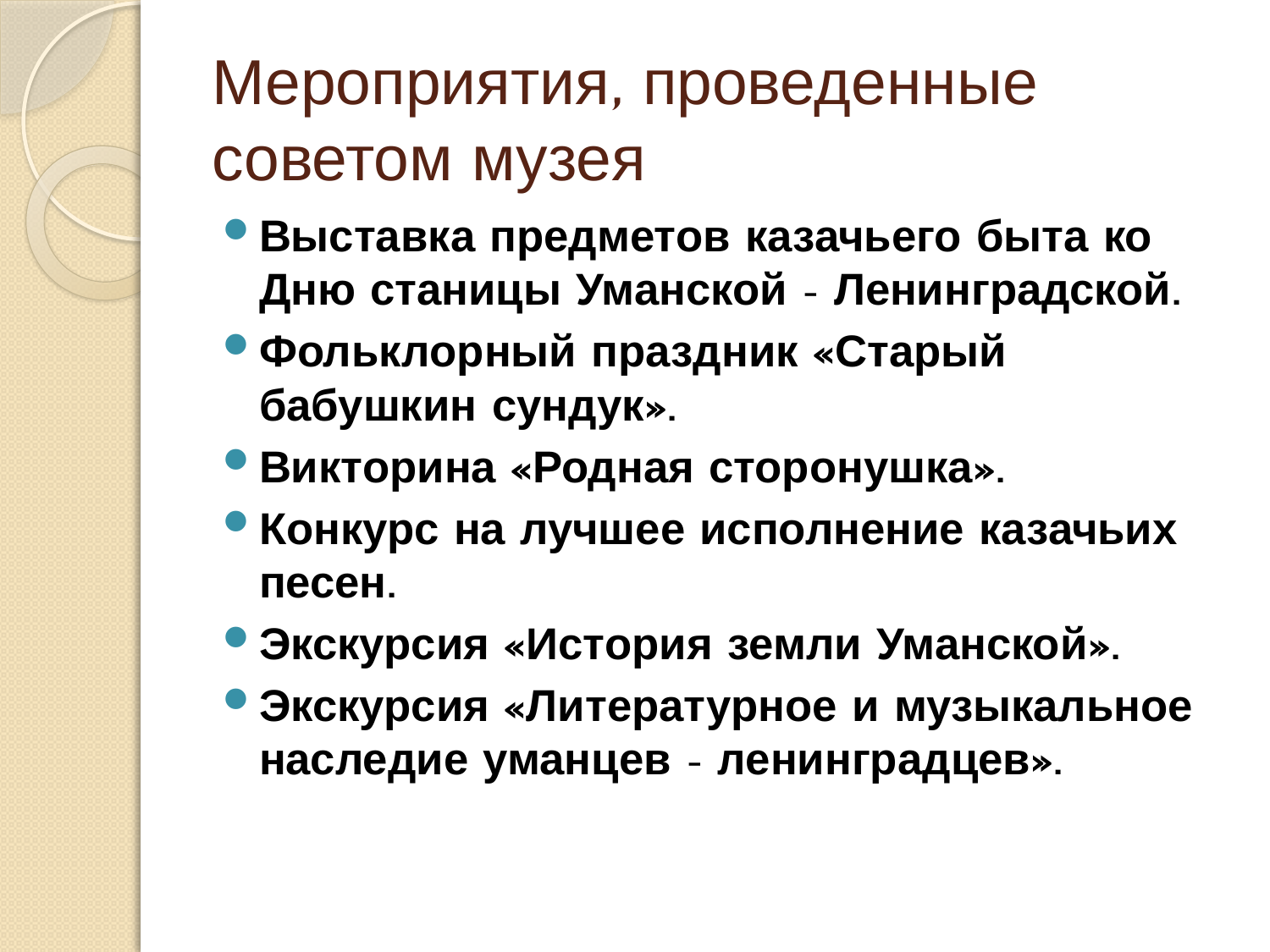

# Мероприятия, проведенные советом музея
Выставка предметов казачьего быта ко Дню станицы Уманской - Ленинградской.
Фольклорный праздник «Старый бабушкин сундук».
Викторина «Родная сторонушка».
Конкурс на лучшее исполнение казачьих песен.
Экскурсия «История земли Уманской».
Экскурсия «Литературное и музыкальное наследие уманцев - ленинградцев».